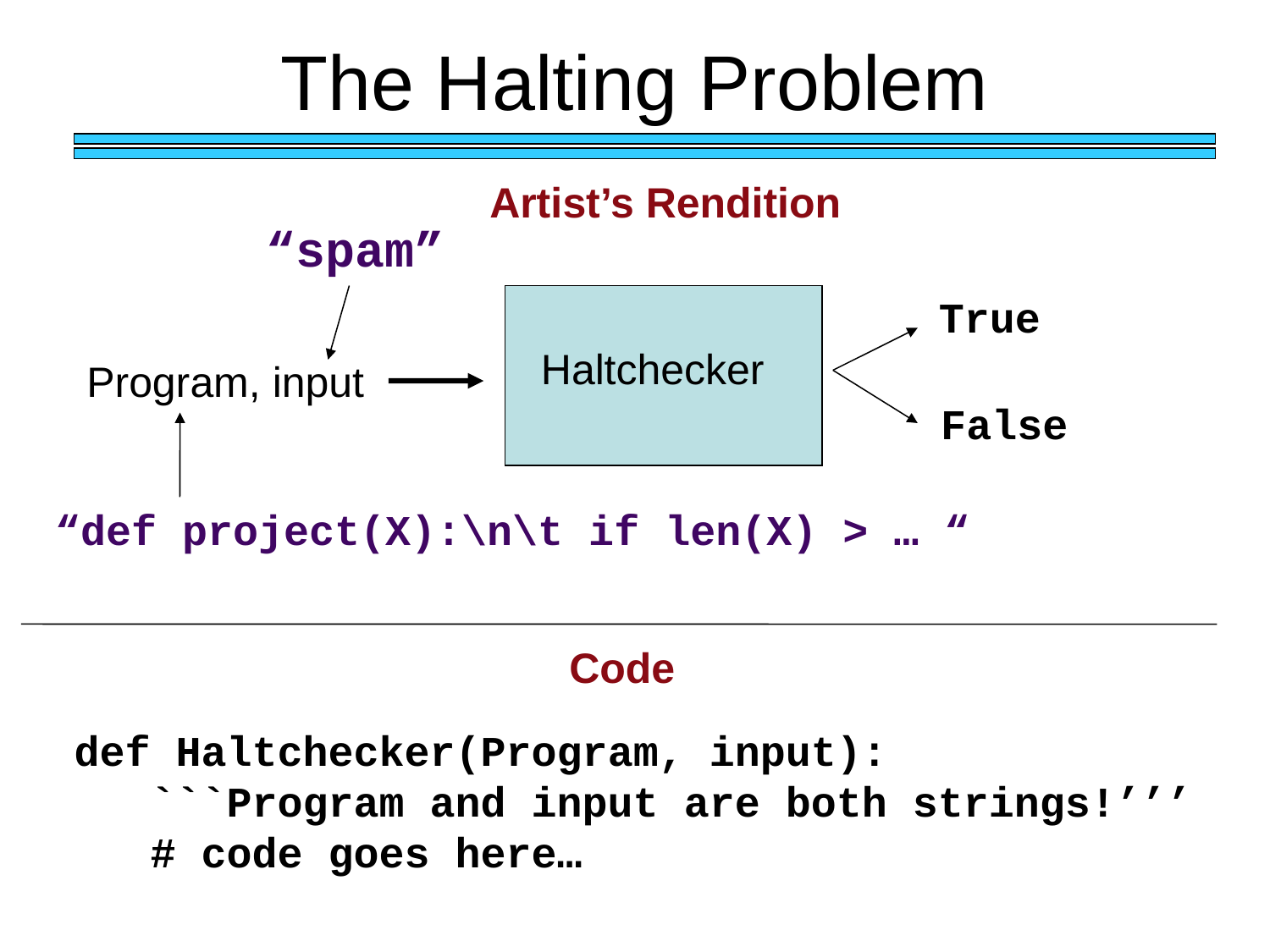

# The Halting Problem

Artist’s Rendition
“spam”
True

  Haltchecker

Program, input

False

“def project(X):\n\t if len(X) > … “

Code
def Haltchecker(Program, input):
   ```Program and input are both strings!’’’
   # code goes here…